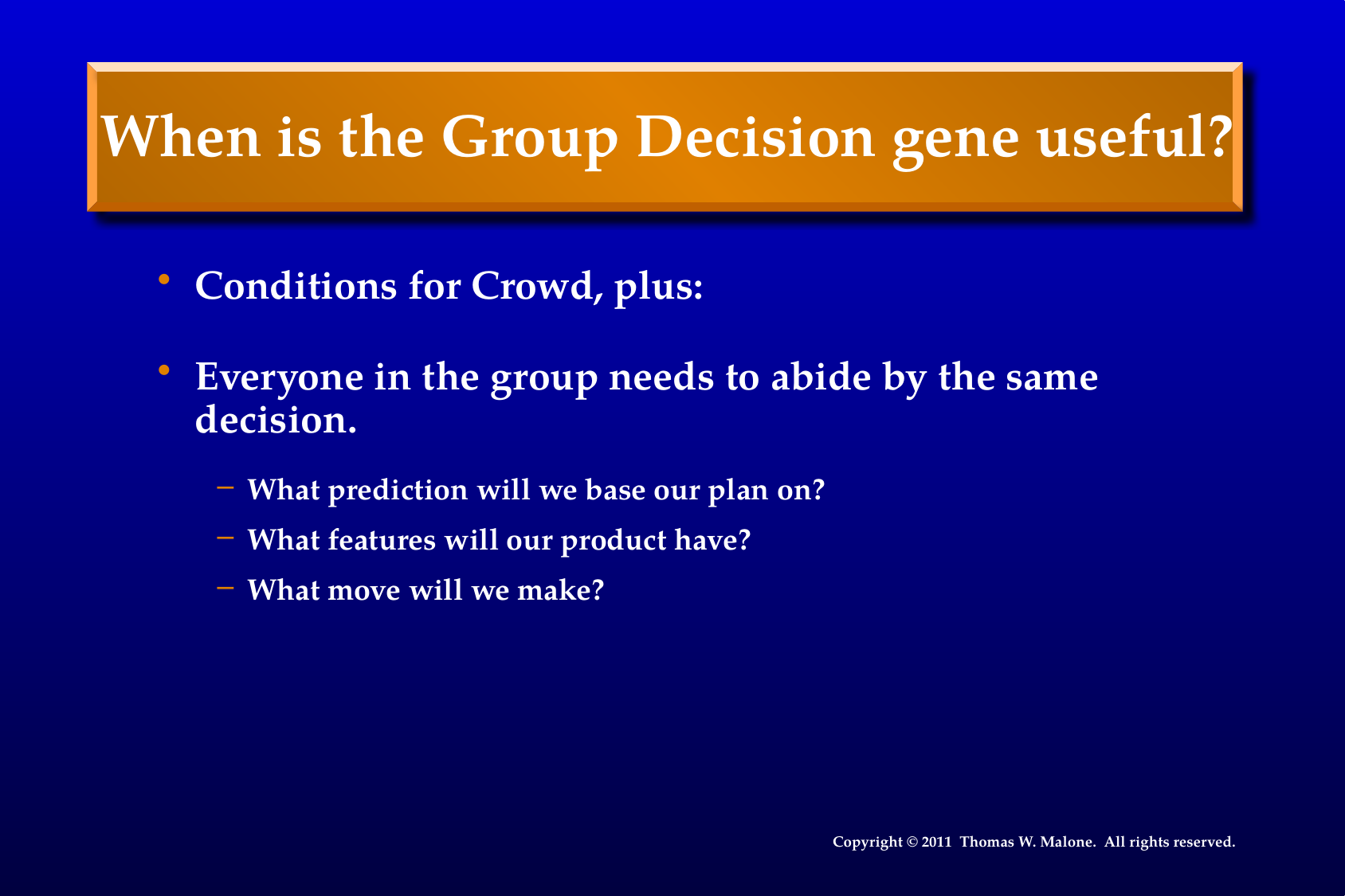

# When is the Group Decision gene useful?
Conditions for Crowd, plus:
Everyone in the group needs to abide by the same decision.
What prediction will we base our plan on?
What features will our product have?
What move will we make?